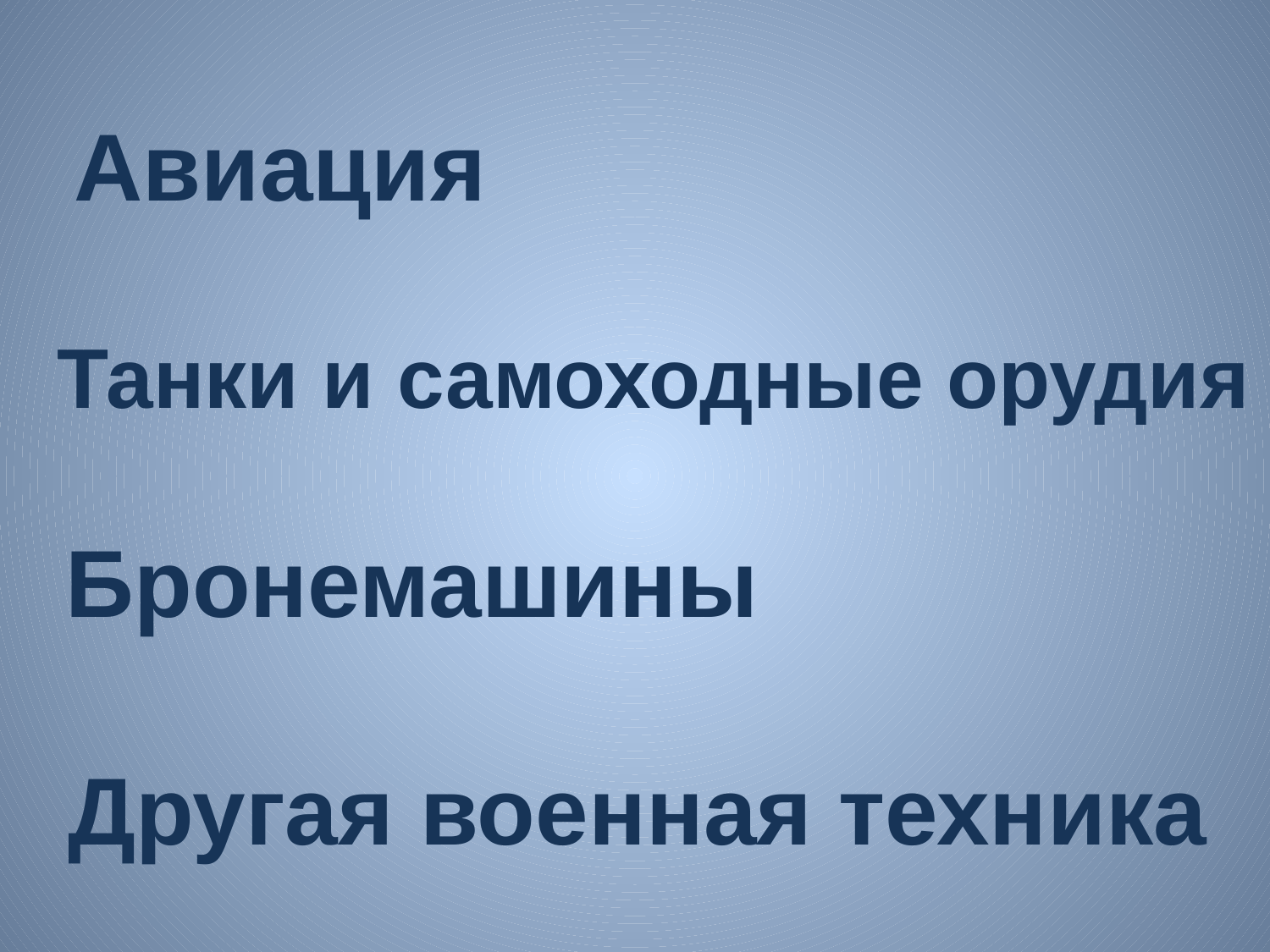

Авиация
Танки и самоходные орудия
Бронемашины
Другая военная техника